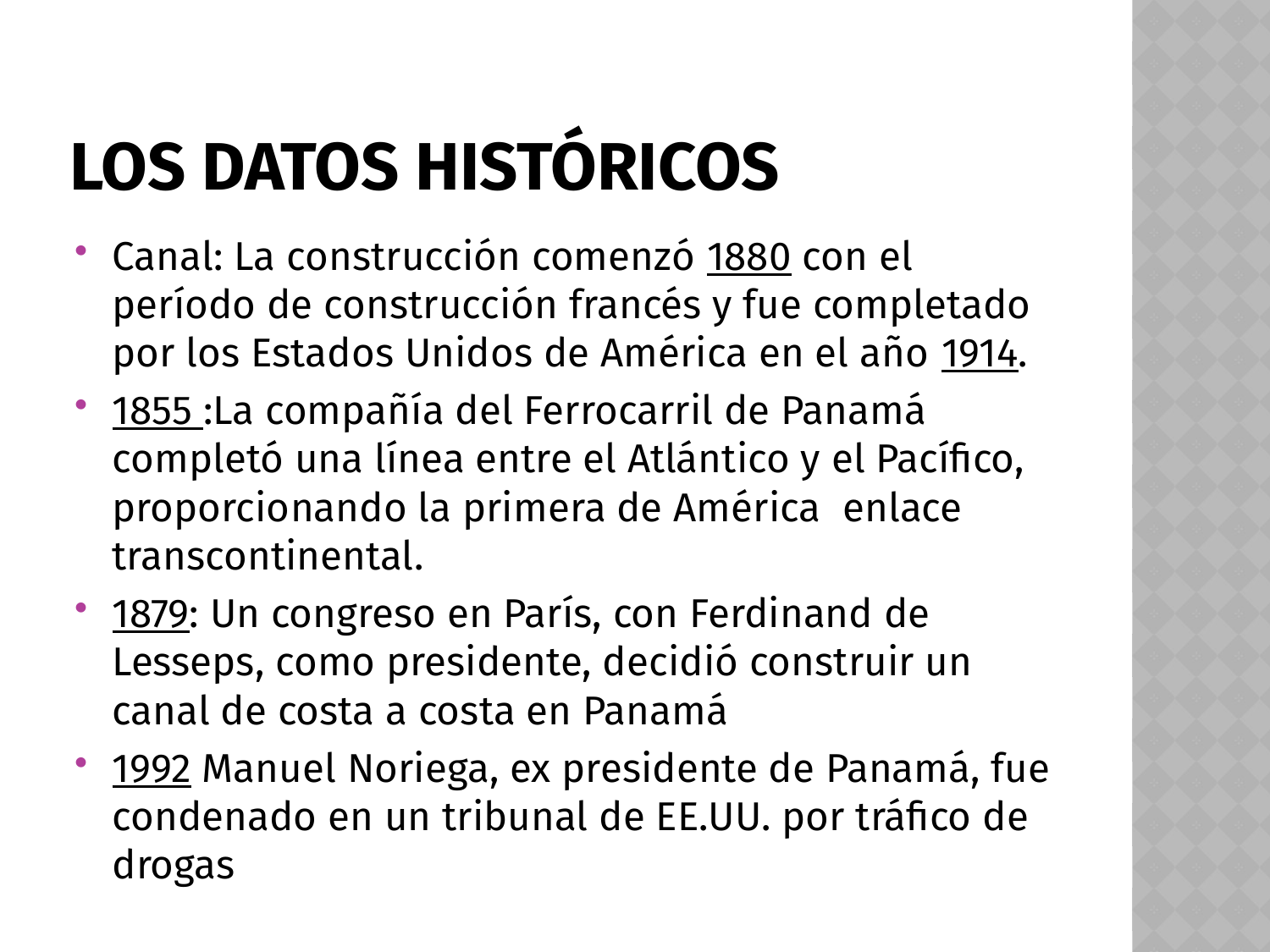

# Los Datos Históricos
Canal: La construcción comenzó 1880 con el período de construcción francés y fue completado por los Estados Unidos de América en el año 1914.
‪1855 :‬La compañía del Ferrocarril de Panamá completó una línea entre el Atlántico y el Pacífico, proporcionando la primera de América ‬ enlace transcontinental.
1879: Un congreso en París, con Ferdinand de Lesseps, como presidente, decidió construir un canal de costa a costa en Panamá
1992 Manuel Noriega, ex presidente de Panamá, fue condenado en un tribunal de EE.UU. por tráfico de drogas